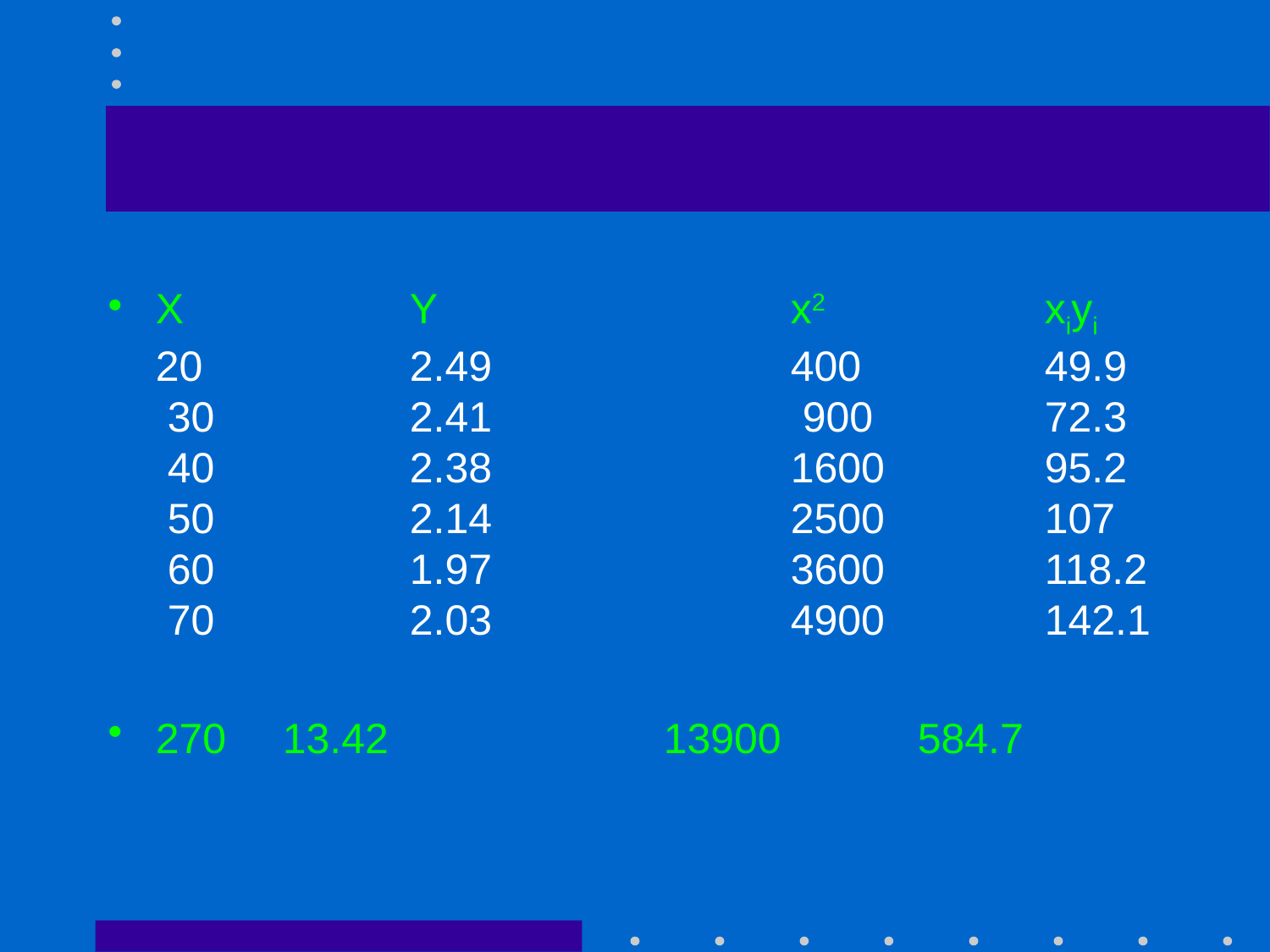

#
X		Y	   		x2 		xiyi      20 		2.49 			400 		49.9    30 		2.41			 900 		72.3    40 		2.38 			1600 		95.2    50 		2.14 			2500  		107     60 		1.97 			3600 		118.2   70 		2.03 			4900 		142.1

270 	13.42 			13900 	584.7